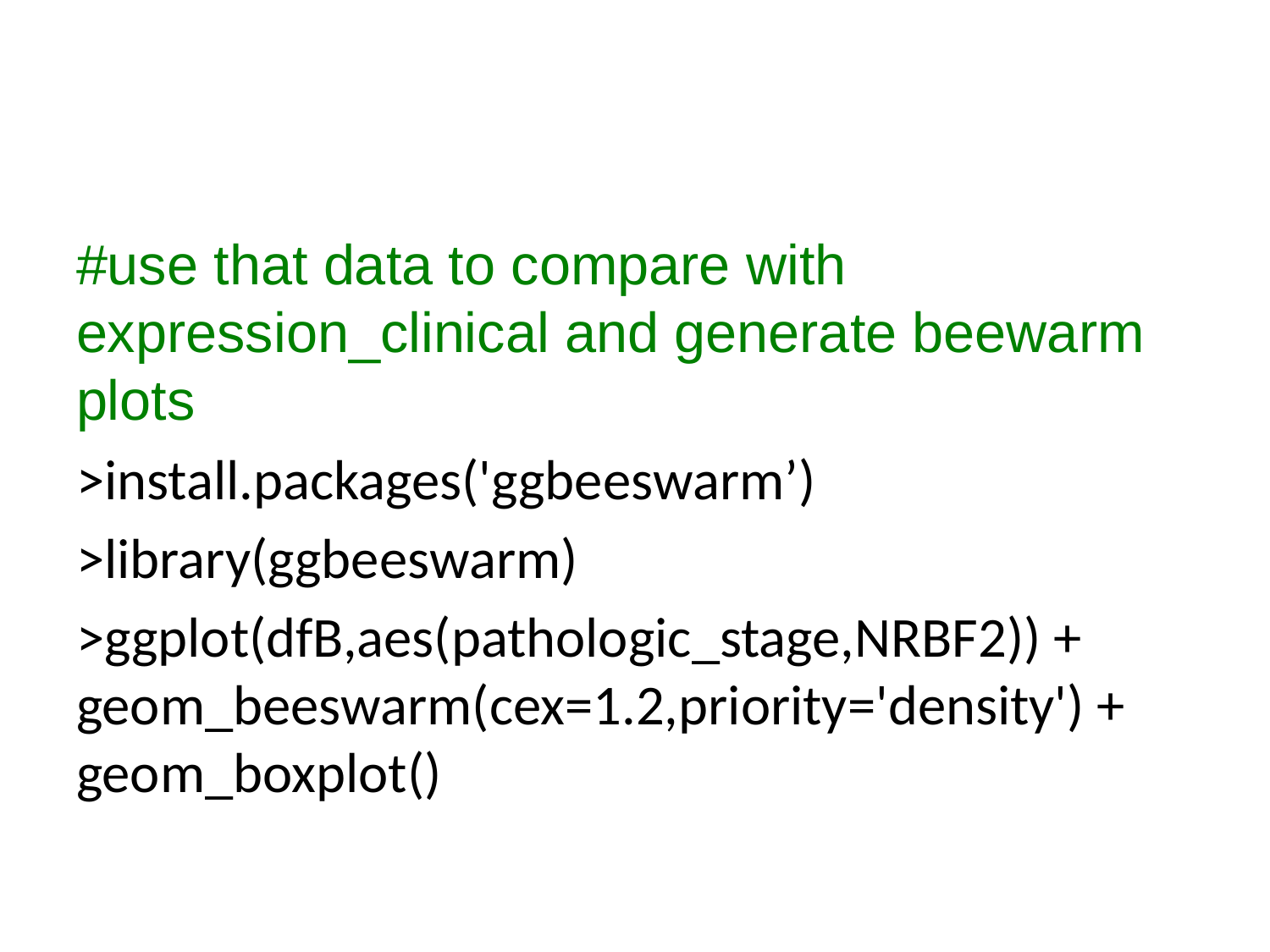

#
#use that data to compare with expression_clinical and generate beewarm plots
>install.packages('ggbeeswarm’)
>library(ggbeeswarm)
>ggplot(dfB,aes(pathologic_stage,NRBF2)) + geom_beeswarm(cex=1.2,priority='density') + geom_boxplot()